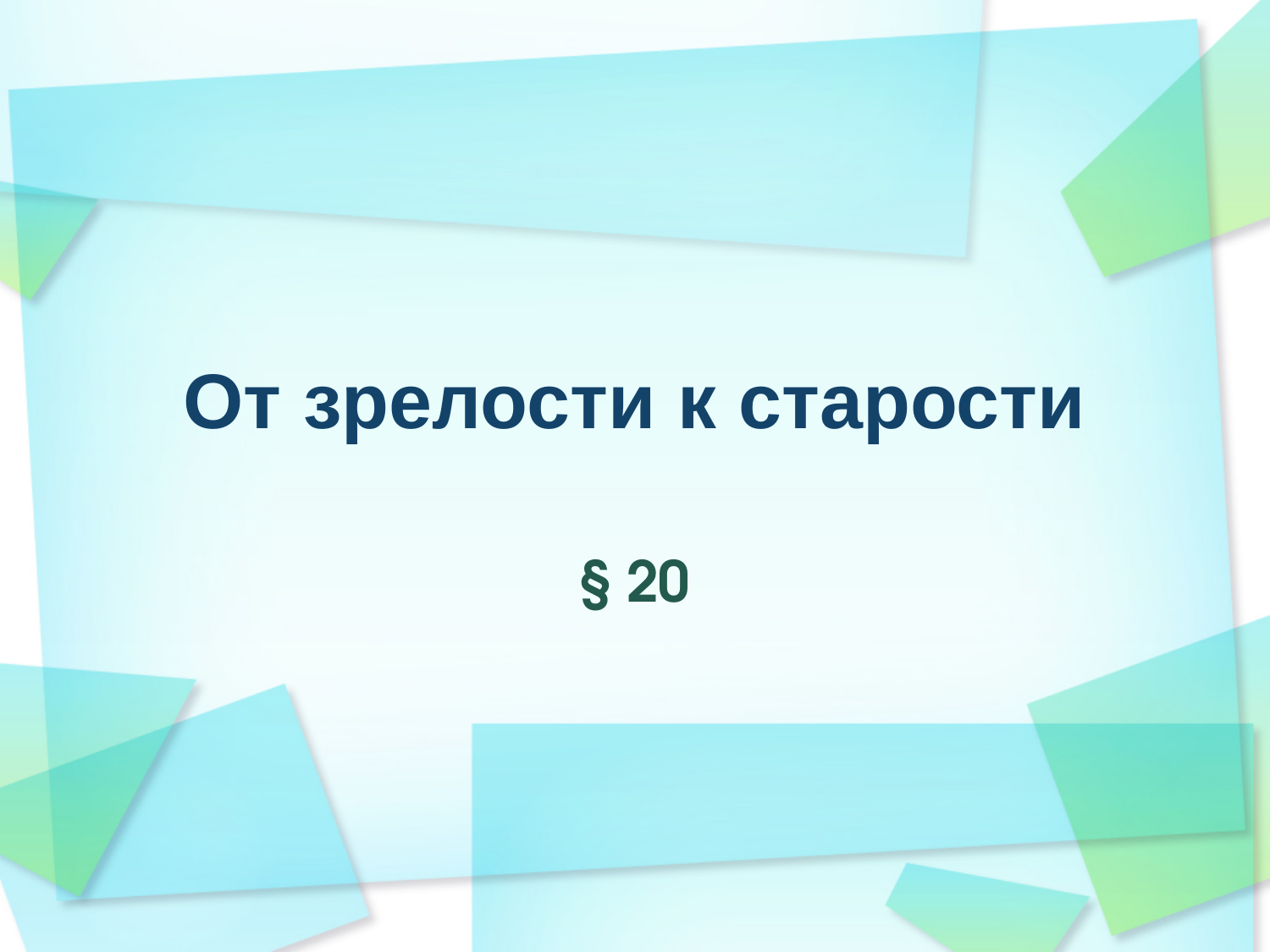

# От зрелости к старости
§ 20